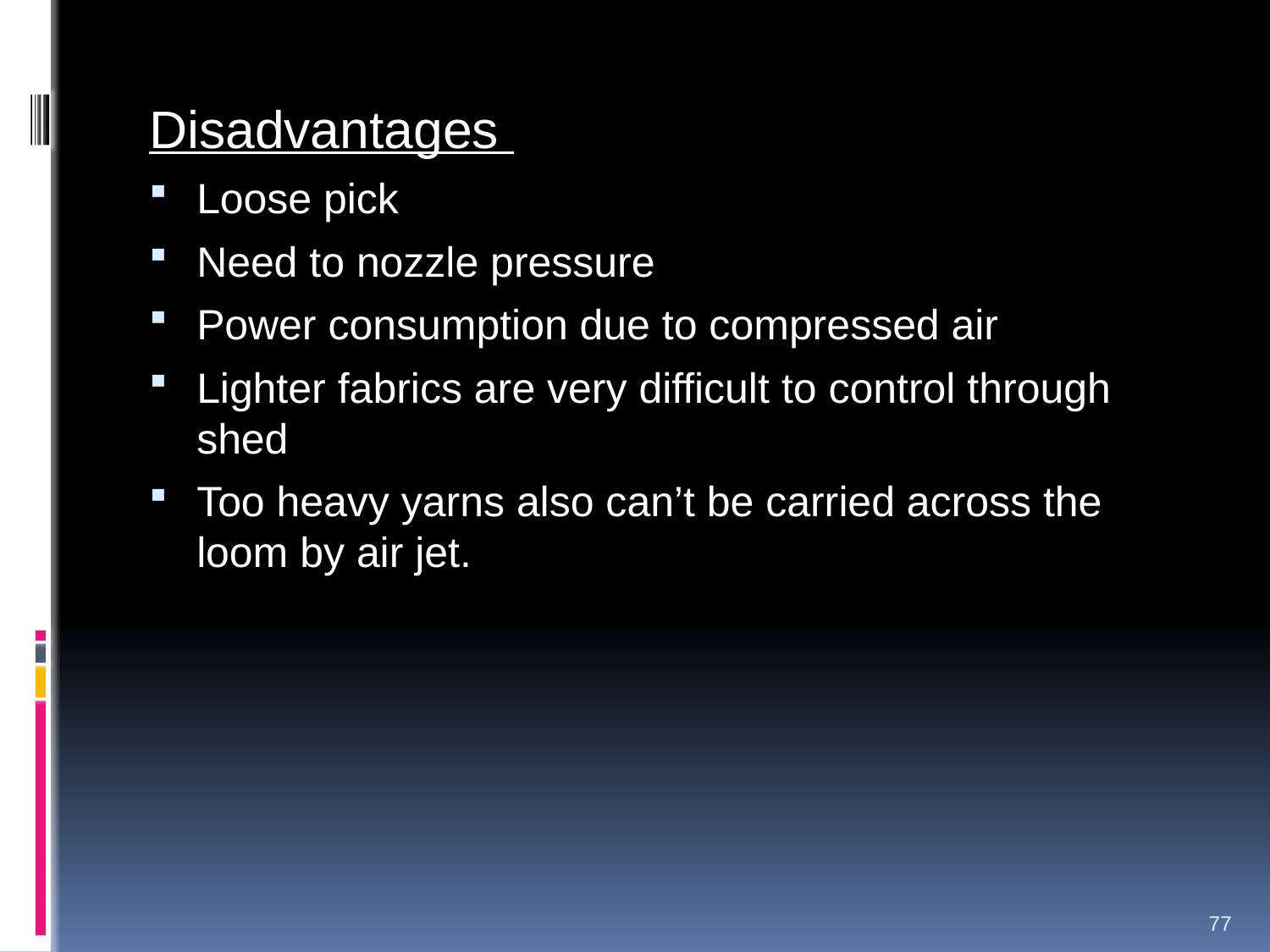

Disadvantages
Loose pick
Need to nozzle pressure
Power consumption due to compressed air
Lighter fabrics are very difficult to control through shed
Too heavy yarns also can’t be carried across the loom by air jet.
77